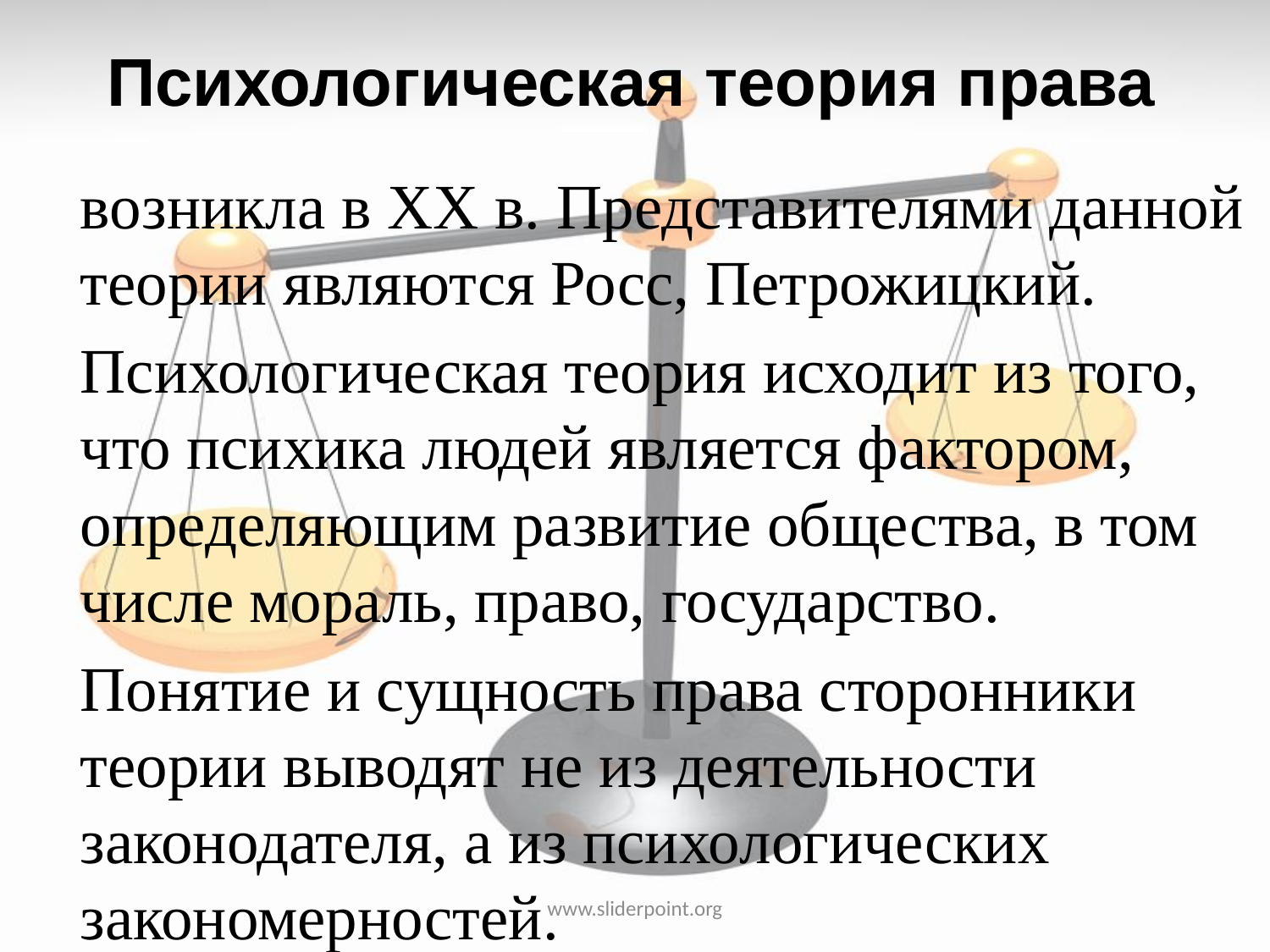

# Психологическая теория права
	возникла в XX в. Представителями данной теории являются Росс, Петрожицкий.
	Психологическая теория исходит из того, что психика людей является фактором, определяющим развитие общества, в том числе мораль, право, государство.
	Понятие и сущность права сторонники теории выводят не из деятельности законодателя, а из психологических закономерностей.
www.sliderpoint.org